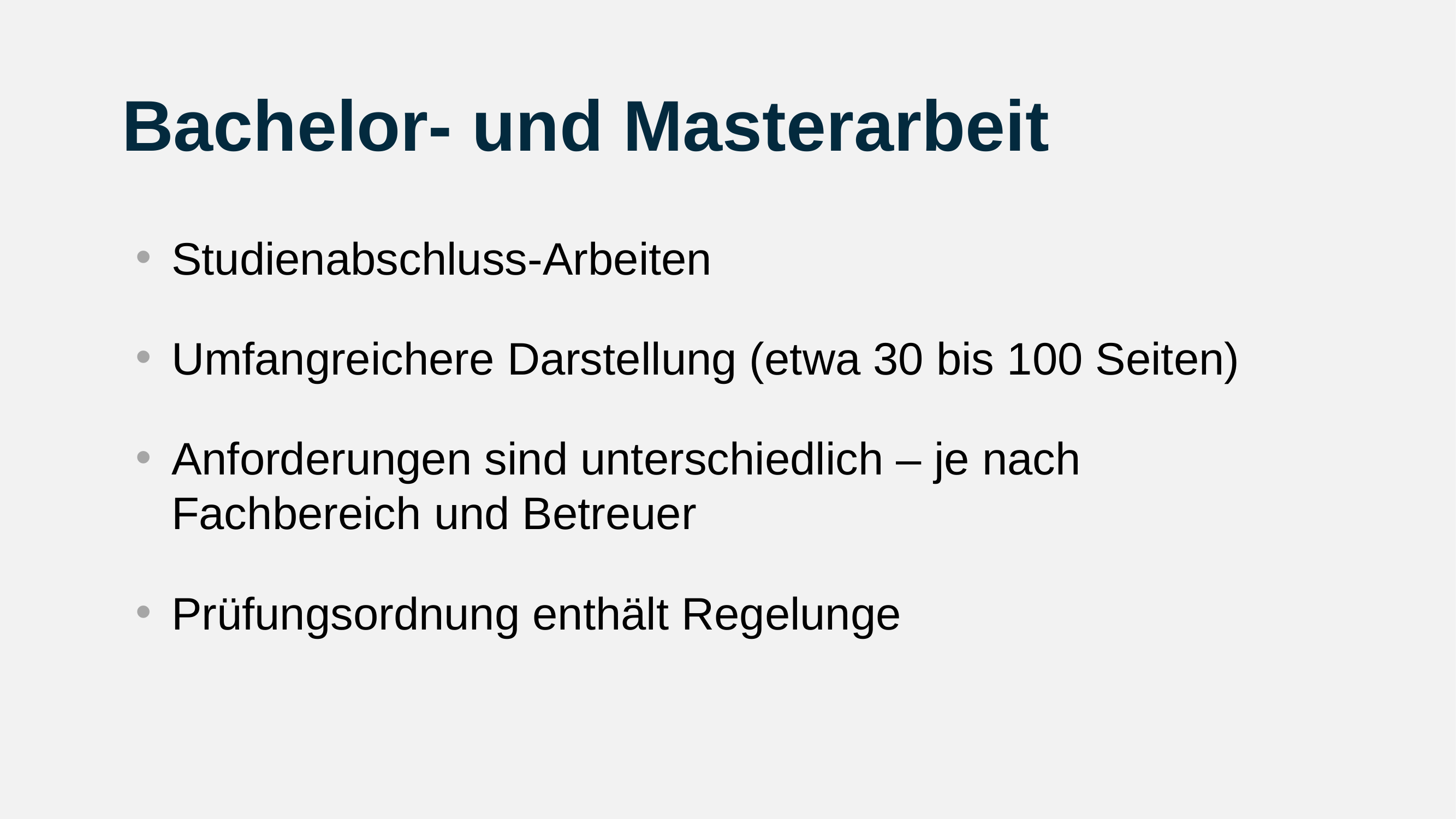

# Bachelor- und Masterarbeit
Studienabschluss-Arbeiten
Umfangreichere Darstellung (etwa 30 bis 100 Seiten)
Anforderungen sind unterschiedlich – je nach Fachbereich und Betreuer
Prüfungsordnung enthält Regelunge